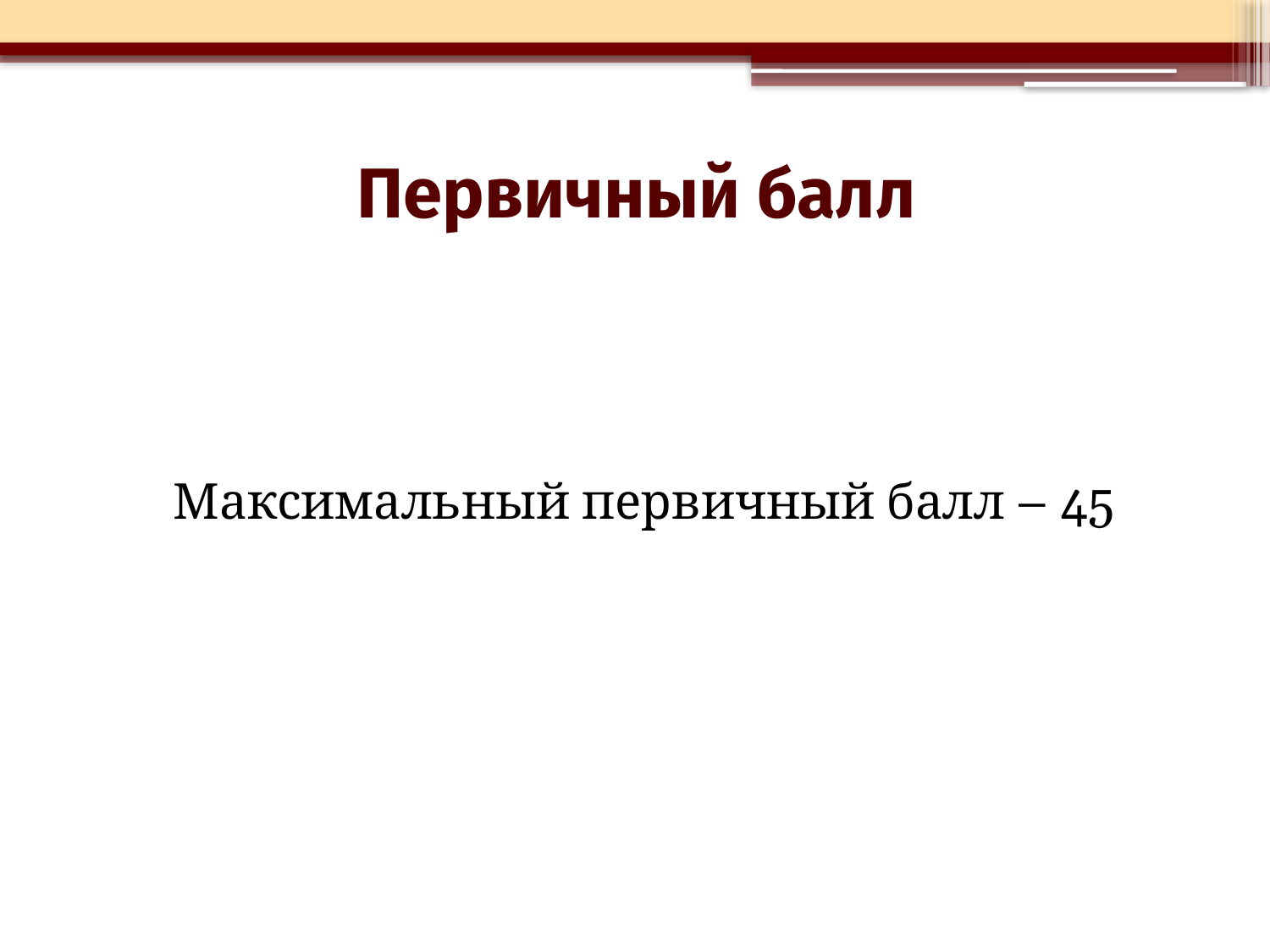

# Первичный балл

Максимальный первичный балл – 45